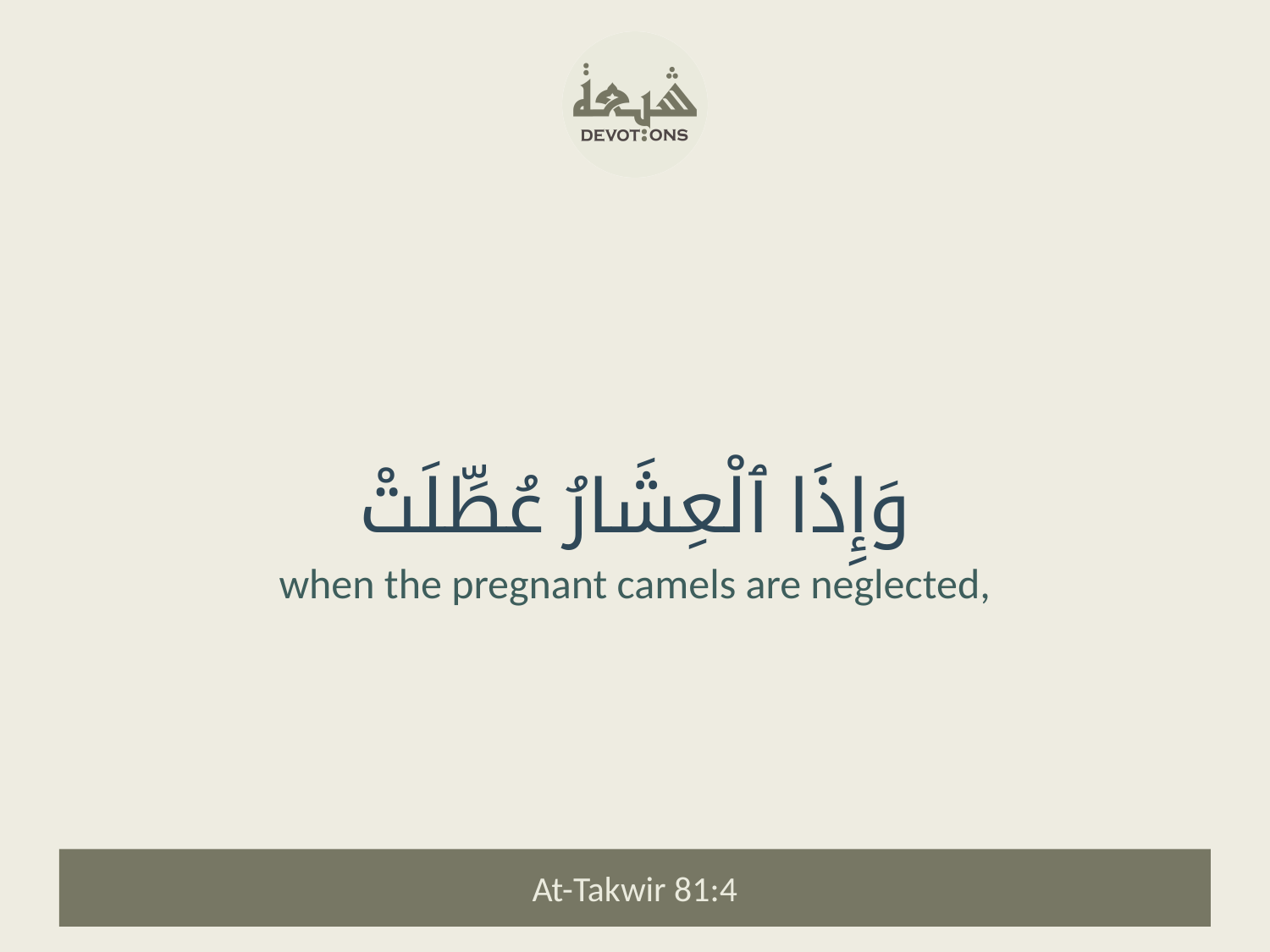

وَإِذَا ٱلْعِشَارُ عُطِّلَتْ
when the pregnant camels are neglected,
At-Takwir 81:4